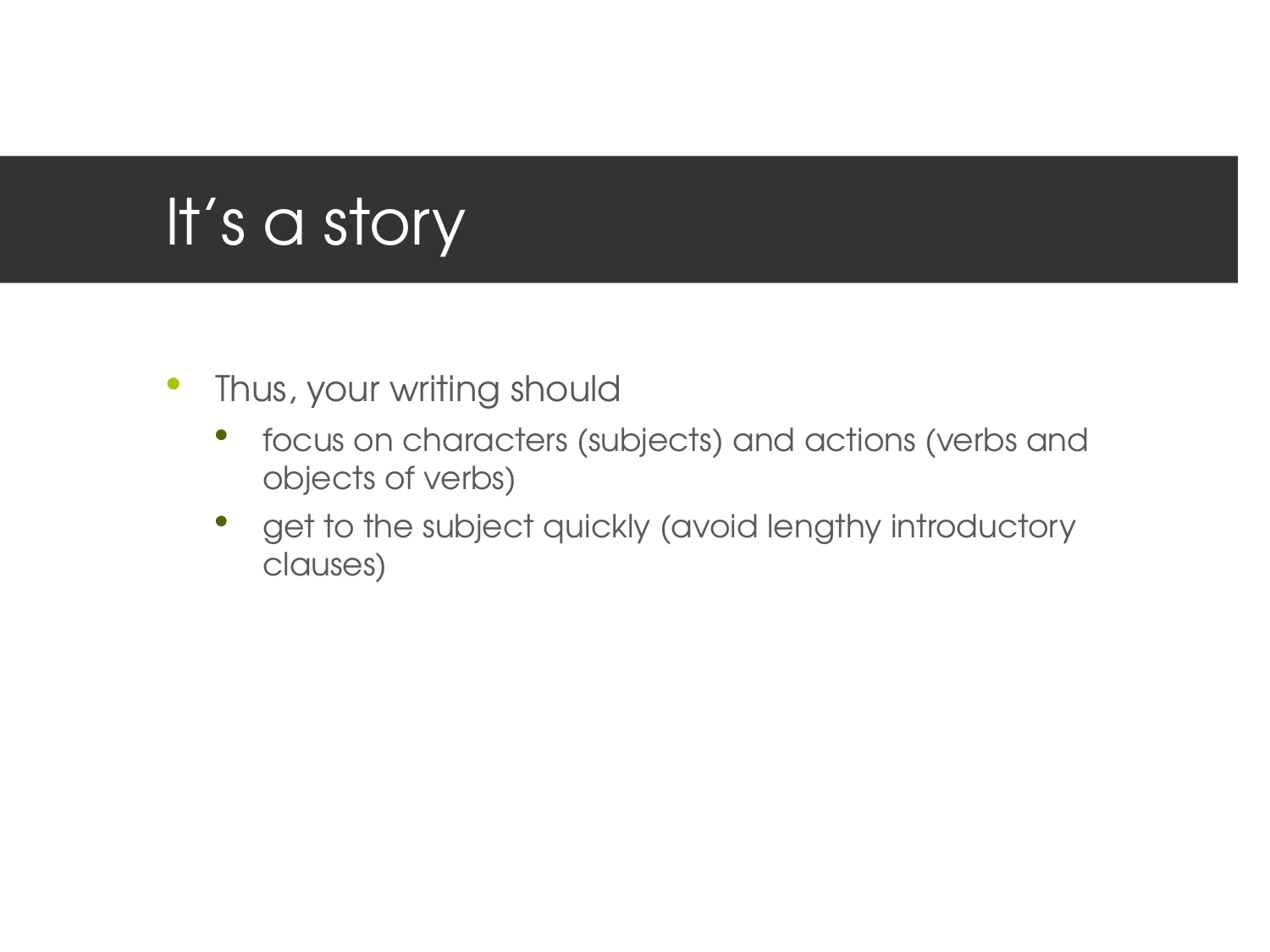

# It’s a story
Thus, your writing should
focus on characters (subjects) and actions (verbs and objects of verbs)
get to the subject quickly (avoid lengthy introductory clauses)